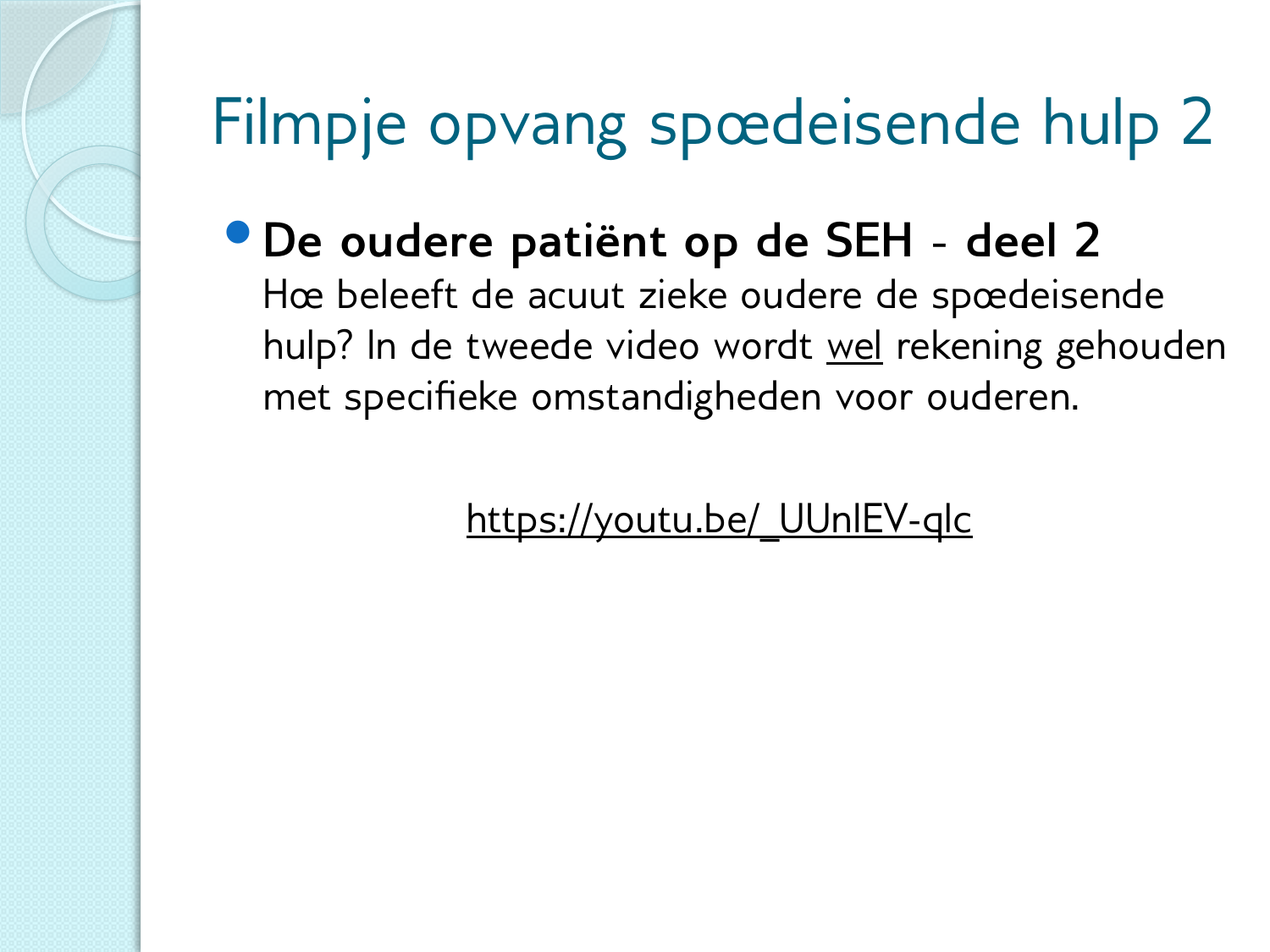

# Filmpje opvang spoedeisende hulp 2
De oudere patiënt op de SEH - deel 2
Hoe beleeft de acuut zieke oudere de spoedeisende hulp? In de tweede video wordt wel rekening gehouden met specifieke omstandigheden voor ouderen.

https://youtu.be/_UUnIEV-qlc